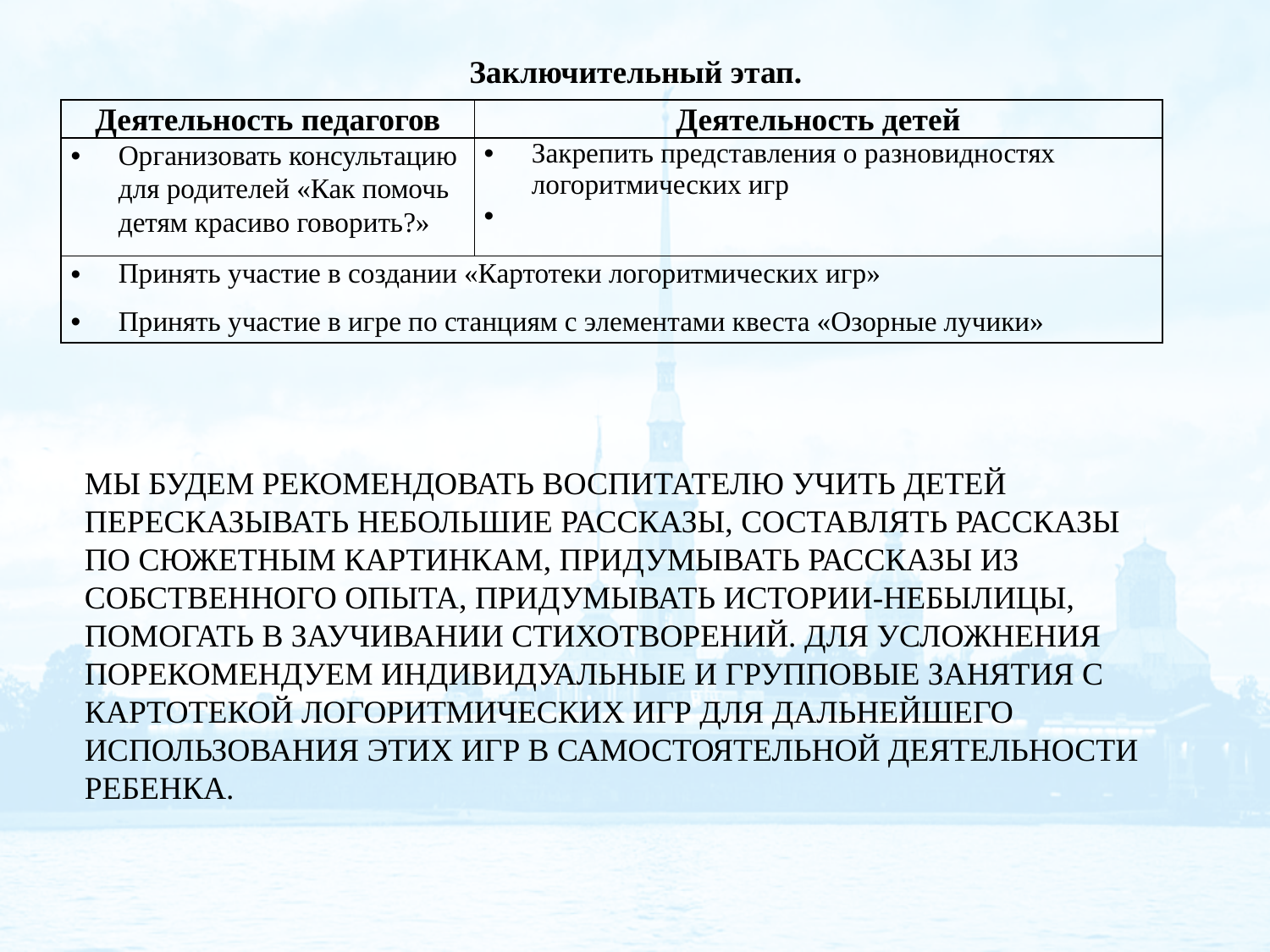

Заключительный этап.
| Деятельность педагогов | Деятельность детей |
| --- | --- |
| Организовать консультацию для родителей «Как помочь детям красиво говорить?» | Закрепить представления о разновидностях логоритмических игр |
| Принять участие в создании «Картотеки логоритмических игр» Принять участие в игре по станциям с элементами квеста «Озорные лучики» |  |
МЫ БУДЕМ РЕКОМЕНДОВАТЬ ВОСПИТАТЕЛЮ УЧИТЬ ДЕТЕЙ ПЕРЕСКАЗЫВАТЬ НЕБОЛЬШИЕ РАССКАЗЫ, СОСТАВЛЯТЬ РАССКАЗЫ ПО СЮЖЕТНЫМ КАРТИНКАМ, ПРИДУМЫВАТЬ РАССКАЗЫ ИЗ СОБСТВЕННОГО ОПЫТА, ПРИДУМЫВАТЬ ИСТОРИИ-НЕБЫЛИЦЫ, ПОМОГАТЬ В ЗАУЧИВАНИИ СТИХОТВОРЕНИЙ. ДЛЯ УСЛОЖНЕНИЯ ПОРЕКОМЕНДУЕМ ИНДИВИДУАЛЬНЫЕ И ГРУППОВЫЕ ЗАНЯТИЯ С КАРТОТЕКОЙ ЛОГОРИТМИЧЕСКИХ ИГР ДЛЯ ДАЛЬНЕЙШЕГО ИСПОЛЬЗОВАНИЯ ЭТИХ ИГР В САМОСТОЯТЕЛЬНОЙ ДЕЯТЕЛЬНОСТИ РЕБЕНКА.